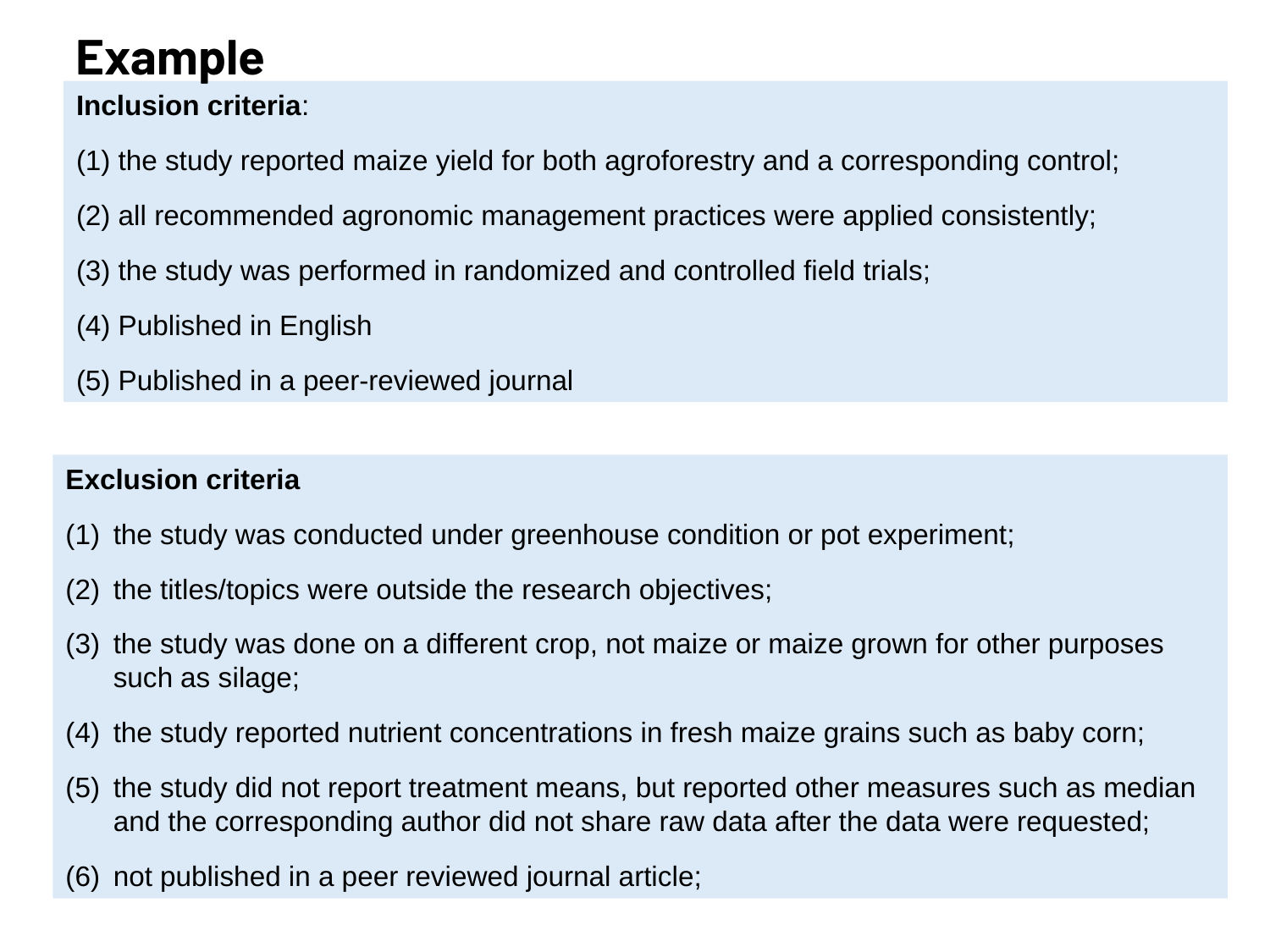

Example
Inclusion criteria:
(1) the study reported maize yield for both agroforestry and a corresponding control;
(2) all recommended agronomic management practices were applied consistently;
(3) the study was performed in randomized and controlled field trials;
(4) Published in English
(5) Published in a peer-reviewed journal

Exclusion criteria
the study was conducted under greenhouse condition or pot experiment;
the titles/topics were outside the research objectives;
the study was done on a different crop, not maize or maize grown for other purposes such as silage;
the study reported nutrient concentrations in fresh maize grains such as baby corn;
the study did not report treatment means, but reported other measures such as median and the corresponding author did not share raw data after the data were requested;
not published in a peer reviewed journal article;